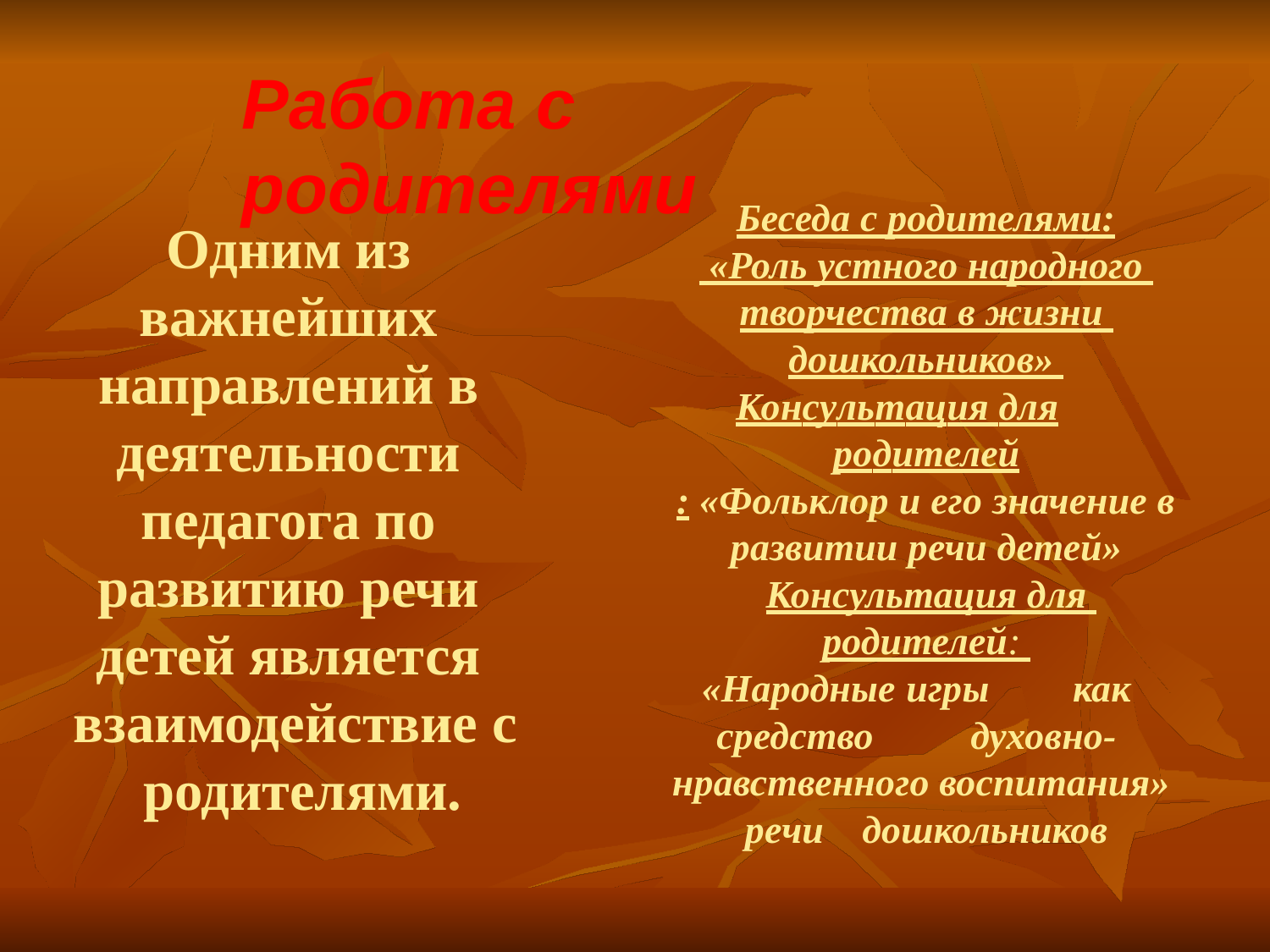

# Работа с	родителями
Беседа с родителями:
 «Роль устного народного  творчества в жизни  дошкольников»  Консультация для	родителей
: «Фольклор и его значение в
развитии речи детей»  Консультация для  родителей:
«Народные игры	как   средство	духовно-  нравственного воспитания»  речи	дошкольников
Одним из  важнейших  направлений в  деятельности  педагога по  развитию речи  детей является  взаимодействие с  родителями.